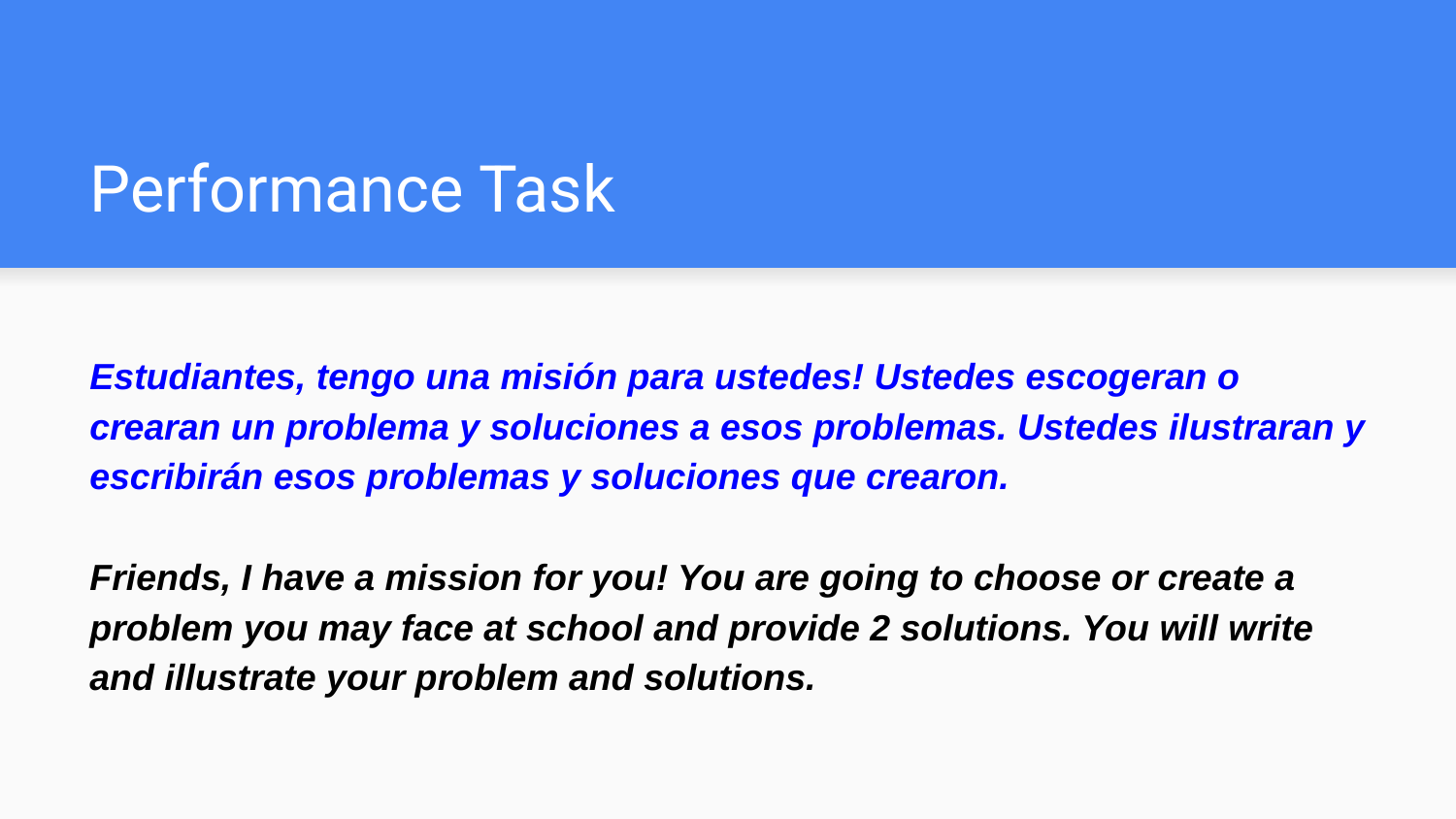

# Performance Task

Estudiantes, tengo una misión para ustedes! Ustedes escogeran o crearan un problema y soluciones a esos problemas. Ustedes ilustraran y escribirán esos problemas y soluciones que crearon.

Friends, I have a mission for you! You are going to choose or create a problem you may face at school and provide 2 solutions. You will write and illustrate your problem and solutions.